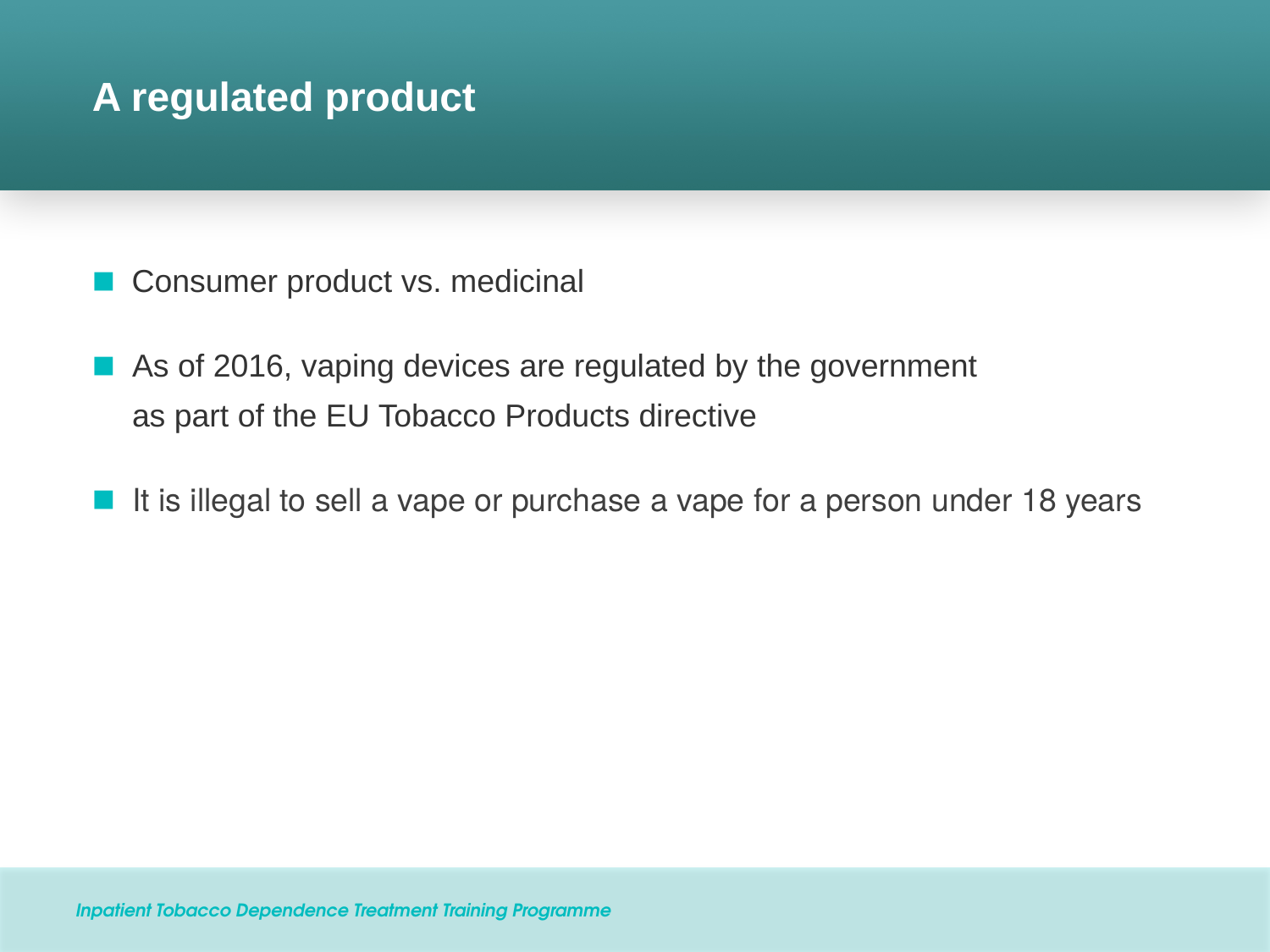

# A regulated product
Consumer product vs. medicinal
As of 2016, vaping devices are regulated by the government
as part of the EU Tobacco Products directive
It is illegal to sell a vape or purchase a vape for a person under 18 years
Inpatient Tobacco Dependence Treatment Training Programme